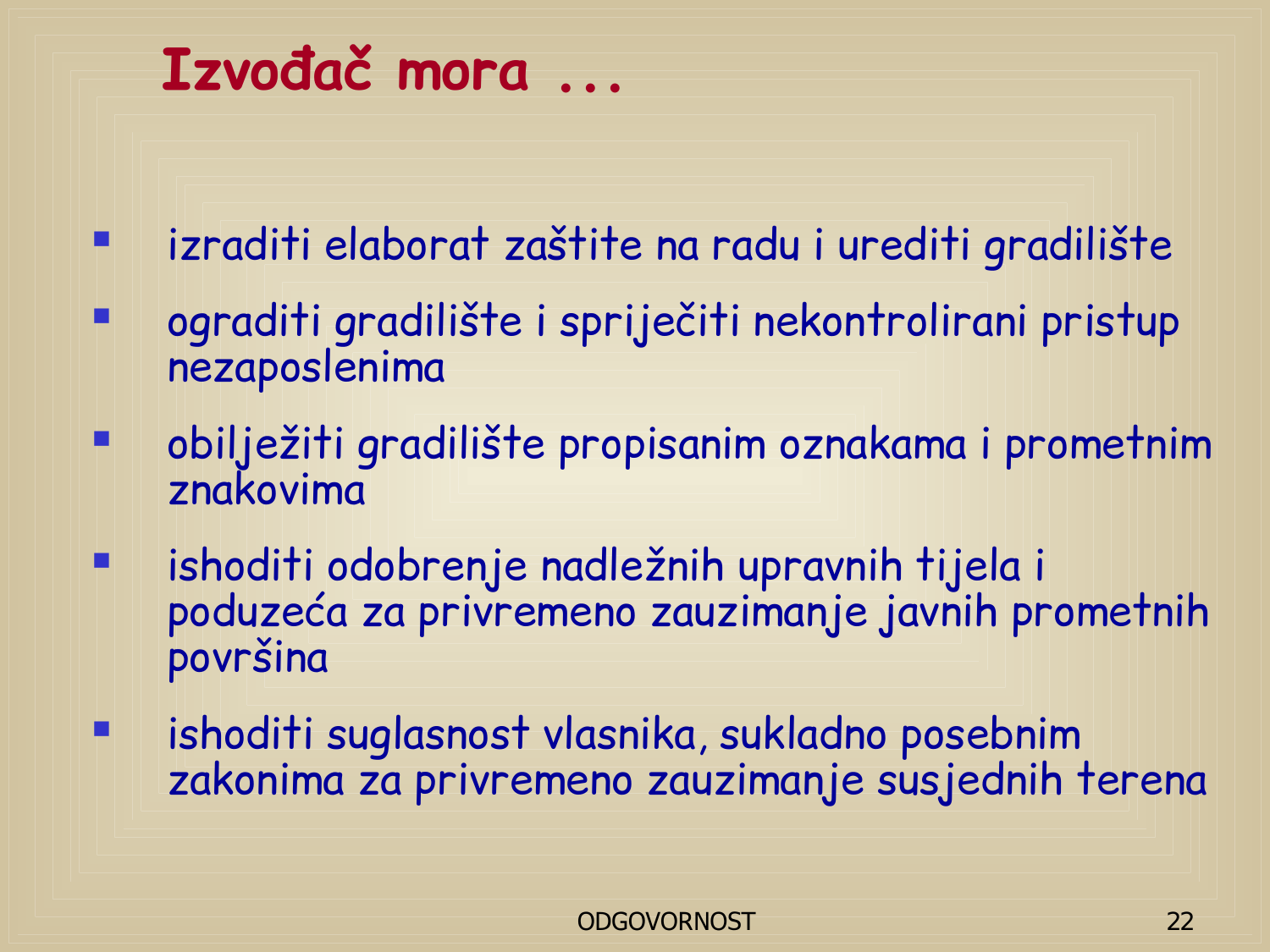

# Izvođač mora ...
izraditi elaborat zaštite na radu i urediti gradilište

ograditi gradilište i spriječiti nekontrolirani pristup nezaposlenima

obilježiti gradilište propisanim oznakama i prometnim znakovima

ishoditi odobrenje nadležnih upravnih tijela i poduzeća za privremeno zauzimanje javnih prometnih površina

ishoditi suglasnost vlasnika, sukladno posebnim zakonima za privremeno zauzimanje susjednih terena
ODGOVORNOST
22